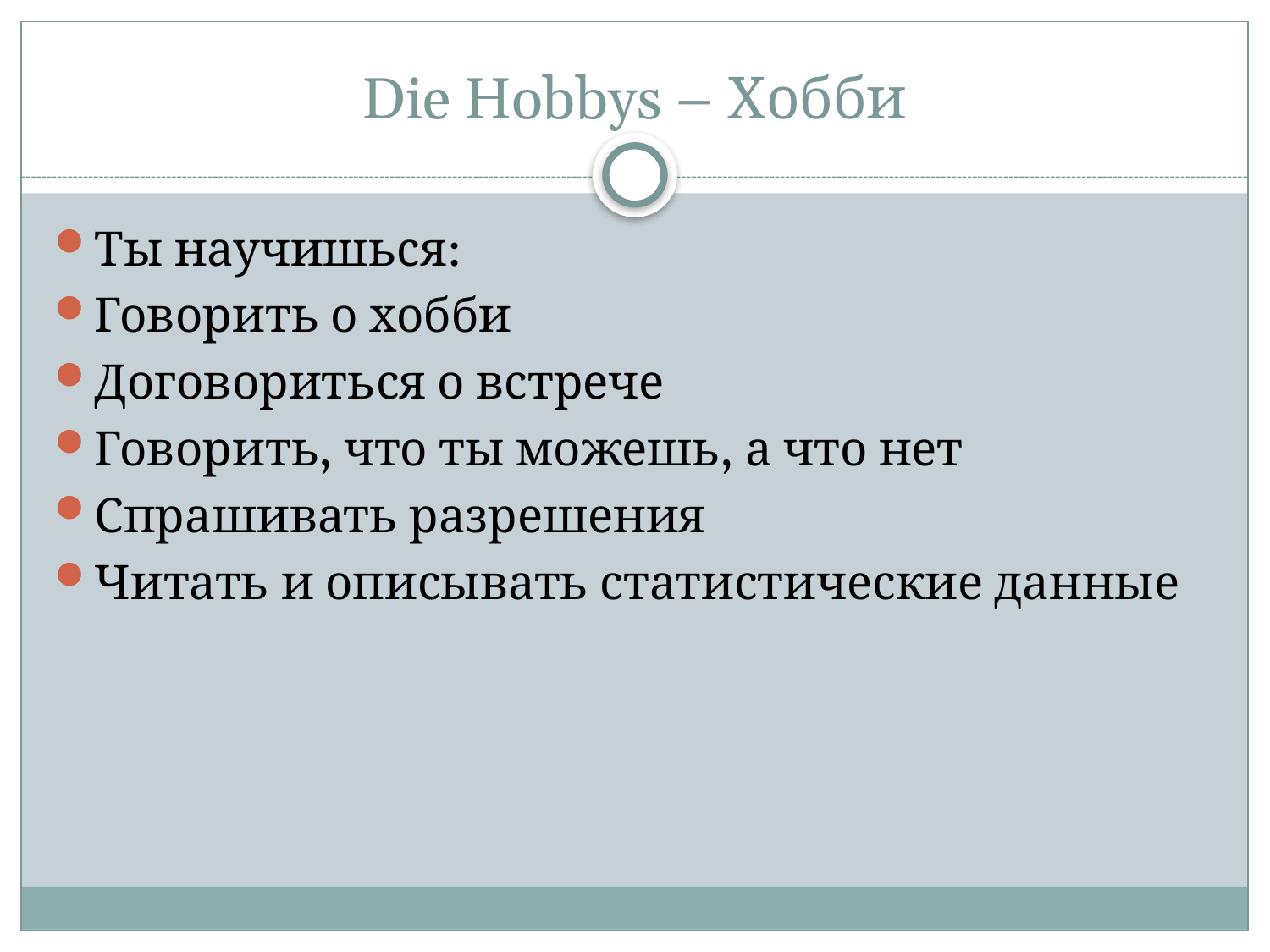

# Die Hobbys – Хобби
Ты научишься:
Говорить о хобби
Договориться о встрече
Говорить, что ты можешь, а что нет
Спрашивать разрешения
Читать и описывать статистические данные